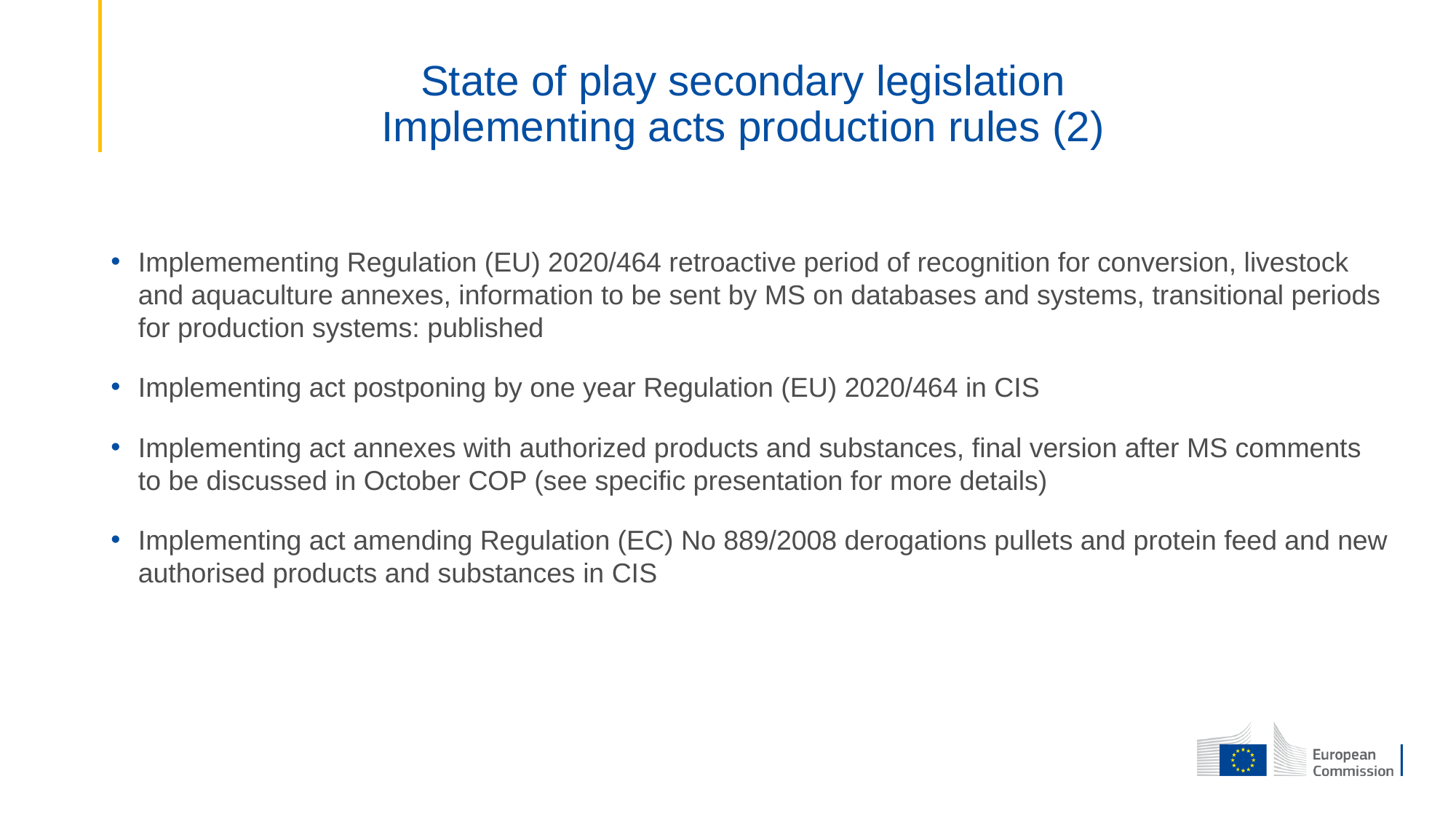

# State of play secondary legislation Implementing acts production rules (2)
Implemementing Regulation (EU) 2020/464 retroactive period of recognition for conversion, livestock and aquaculture annexes, information to be sent by MS on databases and systems, transitional periods for production systems: published
Implementing act postponing by one year Regulation (EU) 2020/464 in CIS
Implementing act annexes with authorized products and substances, final version after MS comments to be discussed in October COP (see specific presentation for more details)
Implementing act amending Regulation (EC) No 889/2008 derogations pullets and protein feed and new authorised products and substances in CIS